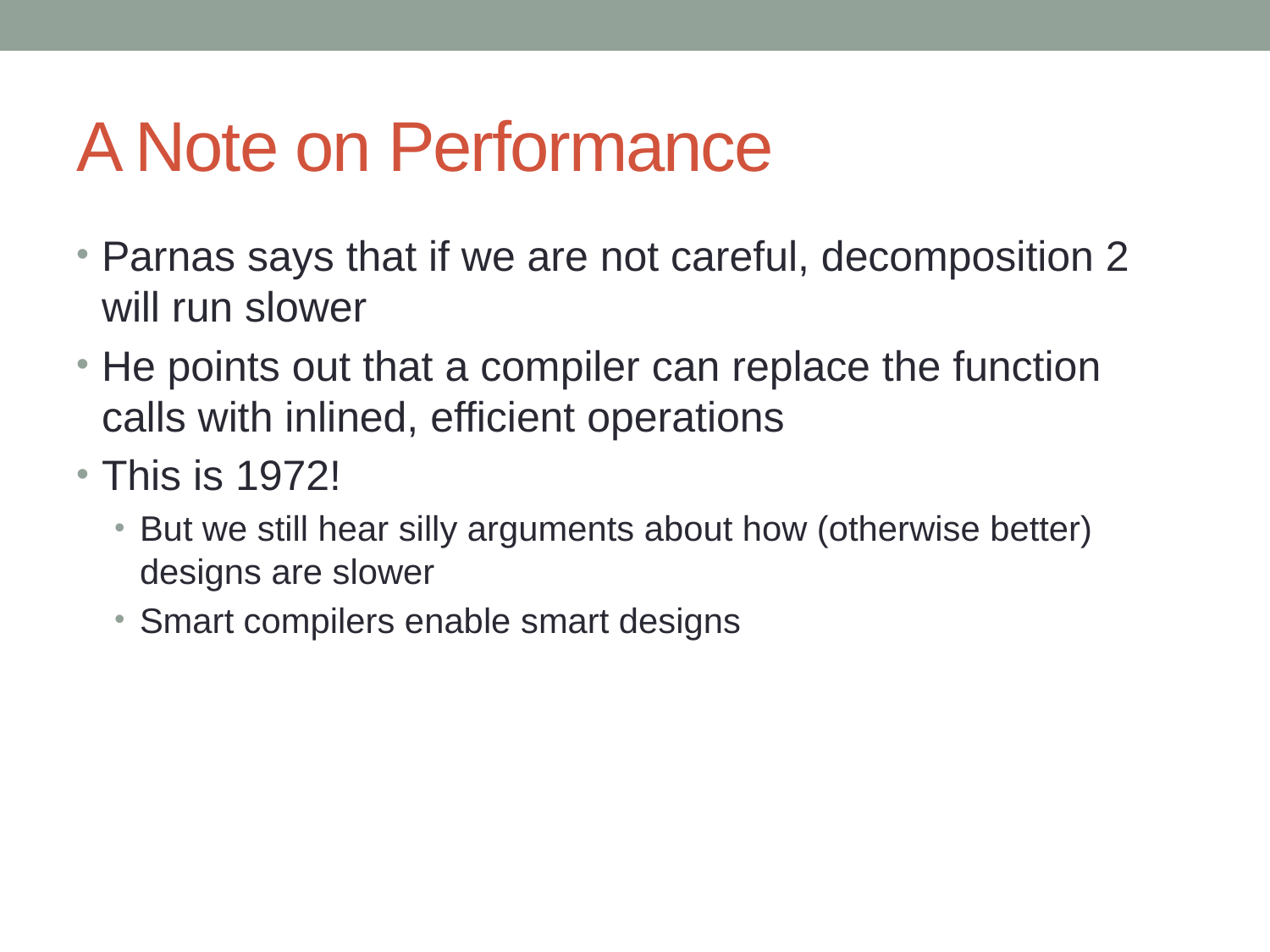

# A Note on Performance
Parnas says that if we are not careful, decomposition 2 will run slower
He points out that a compiler can replace the function calls with inlined, efficient operations
This is 1972!
But we still hear silly arguments about how (otherwise better) designs are slower
Smart compilers enable smart designs